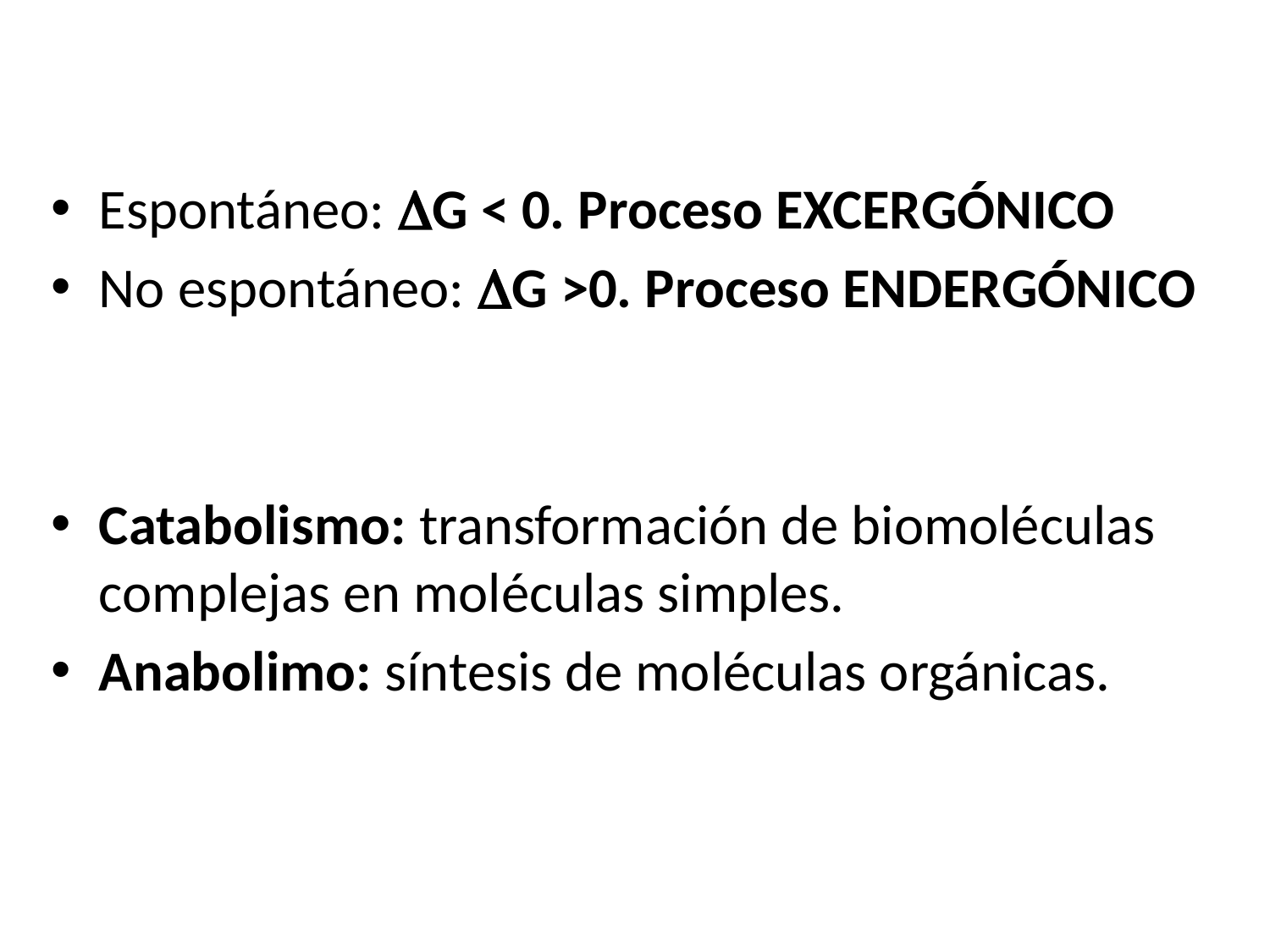

#
Espontáneo: ΔG < 0. Proceso EXCERGÓNICO
No espontáneo: ΔG >0. Proceso ENDERGÓNICO

Catabolismo: transformación de biomoléculas complejas en moléculas simples.
Anabolimo: síntesis de moléculas orgánicas.